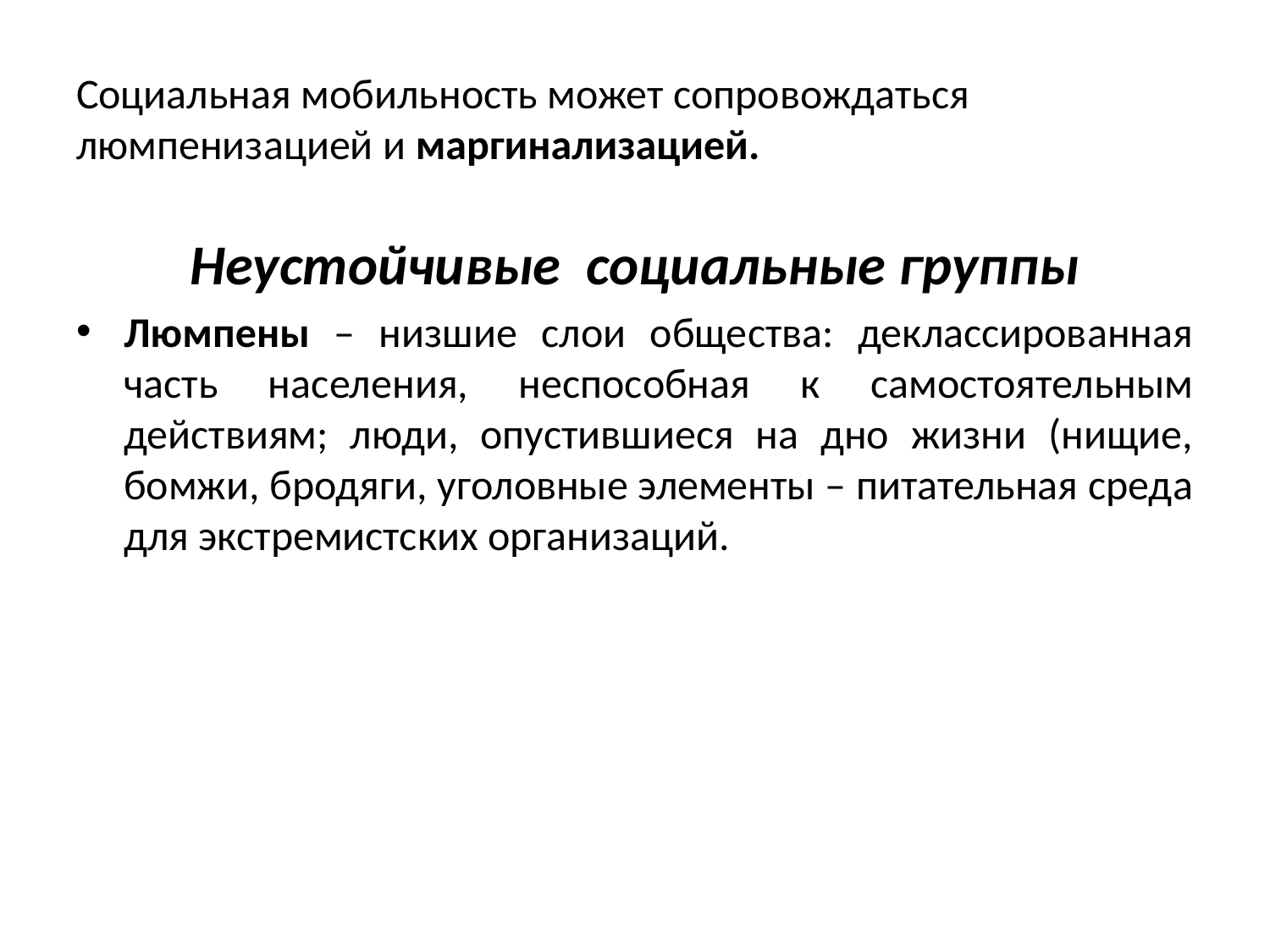

# Социальная мобильность может сопровождаться люмпенизацией и маргинализацией.
Неустойчивые  социальные группы
Люмпены – низшие слои общества: деклассированная часть населения, неспособная к самостоятельным действиям; люди, опустившиеся на дно жизни (нищие, бомжи, бродяги, уголовные элементы – питательная среда для экстремистских организаций.